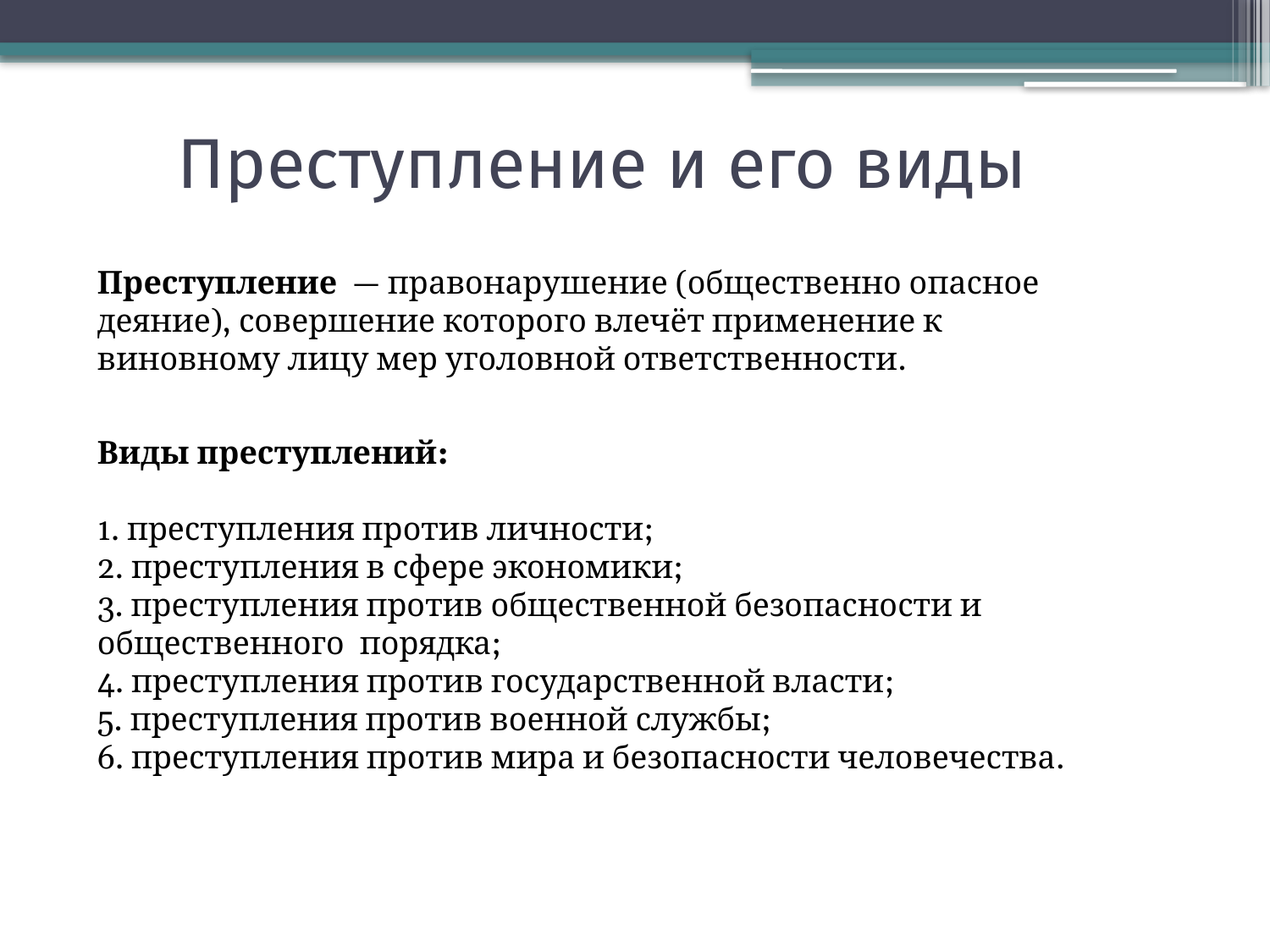

# Преступление и его виды
Преступление  — правонарушение (общественно опасное деяние), совершение которого влечёт применение к виновному лицу мер уголовной ответственности.
Виды преступлений:

1. преступления против личности;
2. преступления в сфере экономики;
3. преступления против общественной безопасности и  общественного  порядка;
4. преступления против государственной власти;
5. преступления против военной службы;
6. преступления против мира и безопасности человечества.